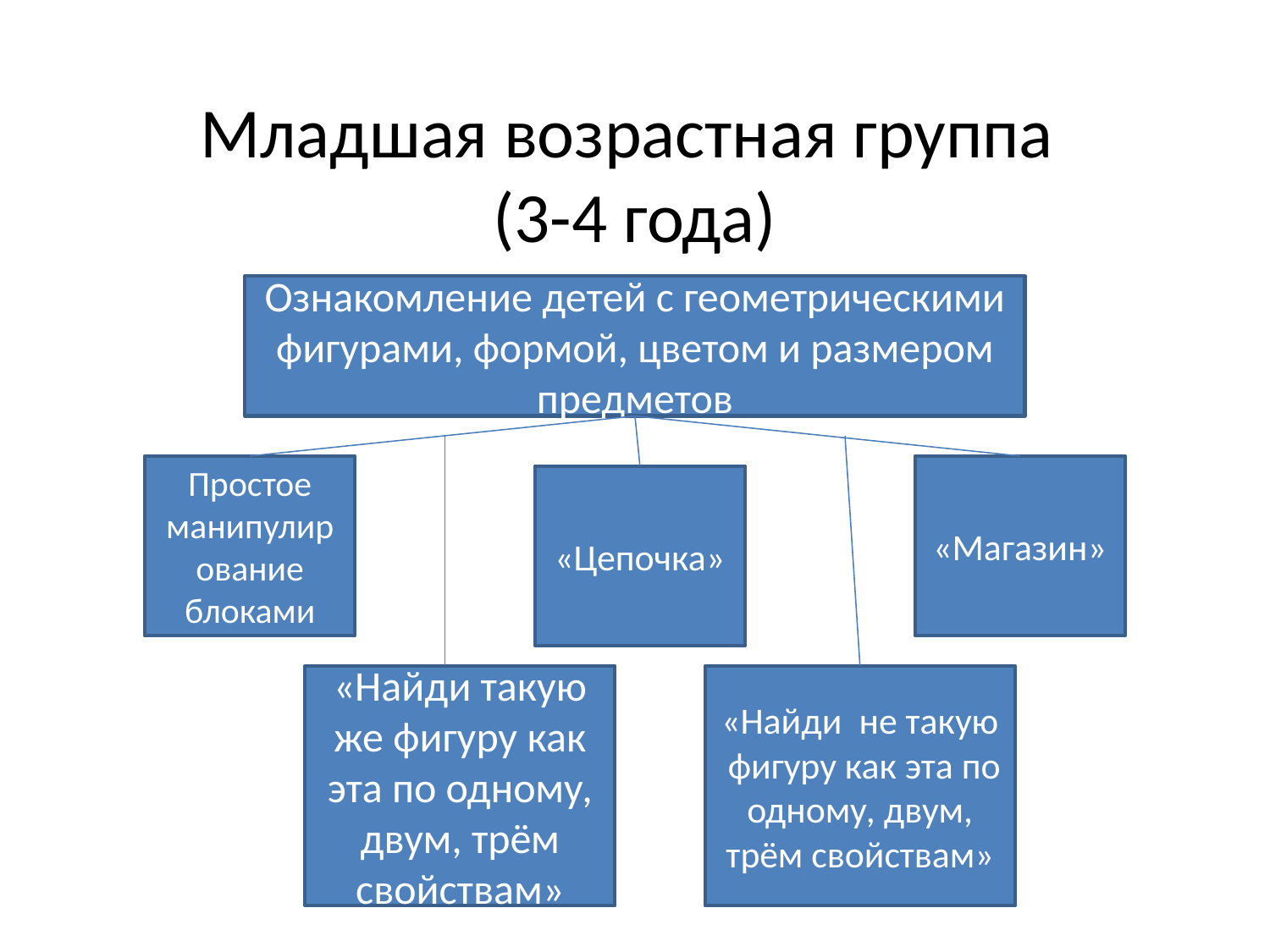

# Младшая возрастная группа (3-4 года)

Ознакомление детей с геометрическими фигурами, формой, цветом и размером предметов
Простое манипулирование блоками
«Магазин»
«Цепочка»
«Найди такую же фигуру как эта по одному, двум, трём свойствам»
«Найди  не такую  фигуру как эта по одному, двум, трём свойствам»